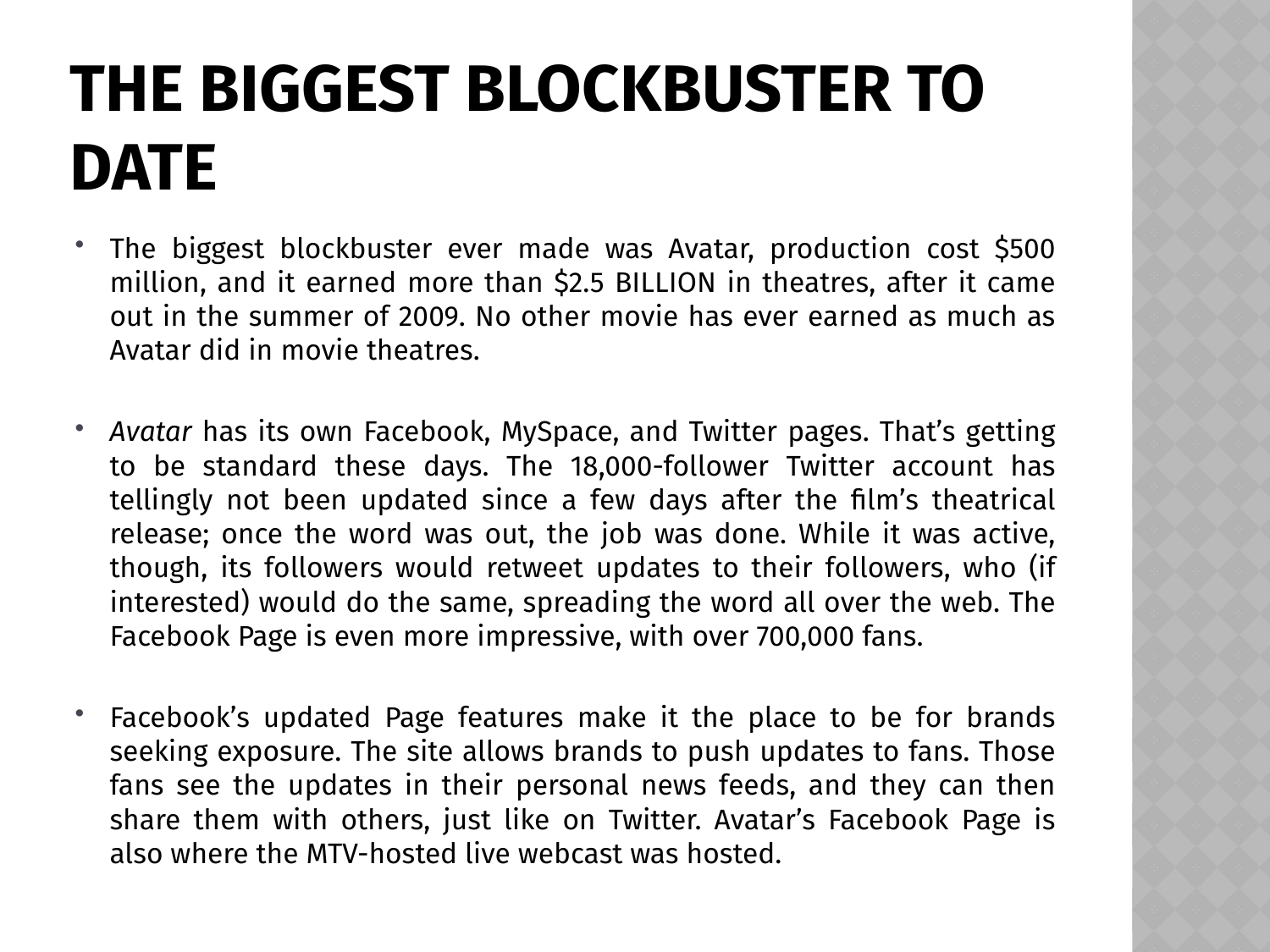

# The biggest blockbuster to date
The biggest blockbuster ever made was Avatar, production cost $500 million, and it earned more than $2.5 BILLION in theatres, after it came out in the summer of 2009. No other movie has ever earned as much as Avatar did in movie theatres.

Avatar has its own Facebook, MySpace, and Twitter pages. That’s getting to be standard these days. The 18,000-follower Twitter account has tellingly not been updated since a few days after the film’s theatrical release; once the word was out, the job was done. While it was active, though, its followers would retweet updates to their followers, who (if interested) would do the same, spreading the word all over the web. The Facebook Page is even more impressive, with over 700,000 fans.

Facebook’s updated Page features make it the place to be for brands seeking exposure. The site allows brands to push updates to fans. Those fans see the updates in their personal news feeds, and they can then share them with others, just like on Twitter. Avatar’s Facebook Page is also where the MTV-hosted live webcast was hosted.